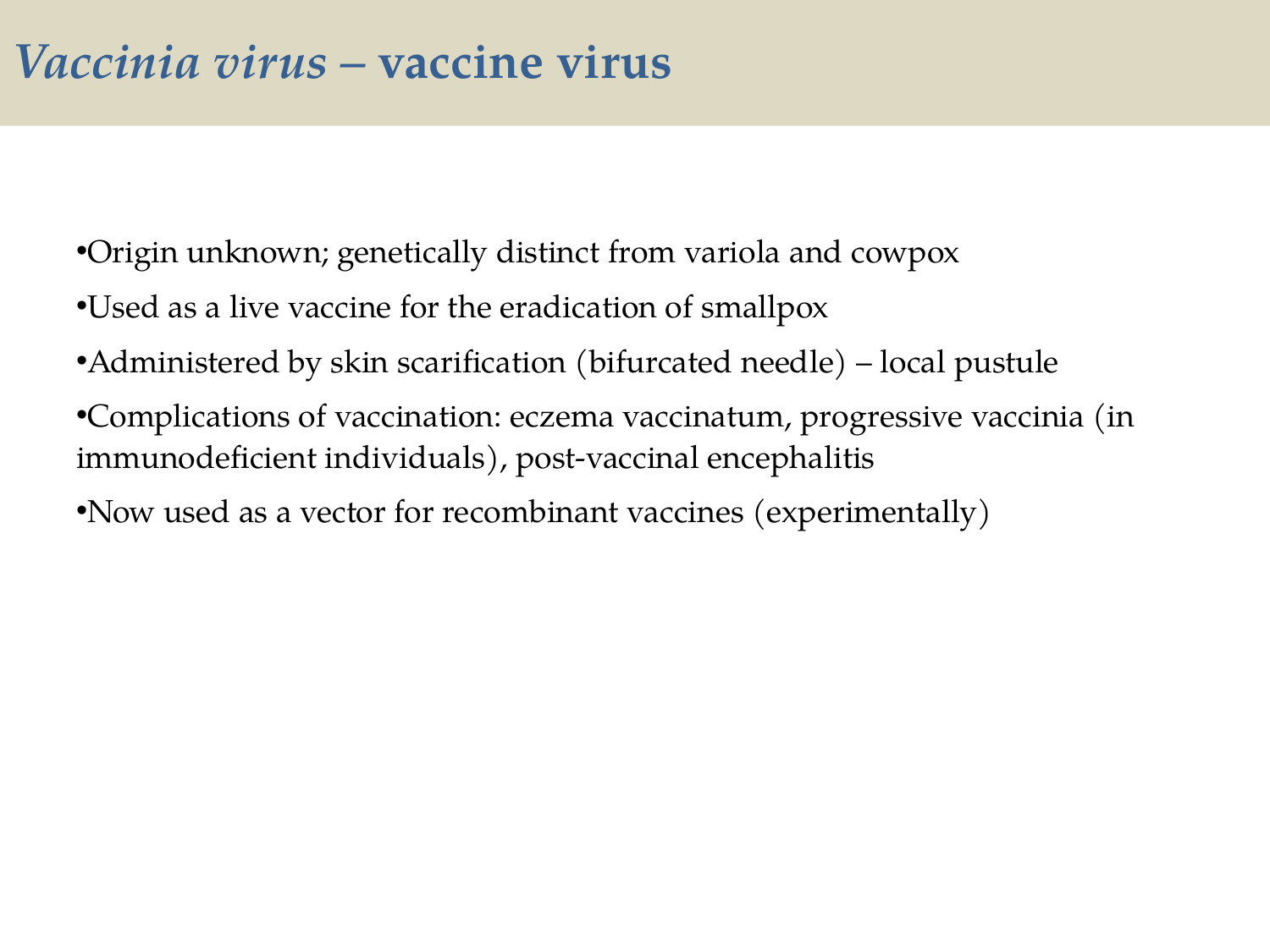

# Vaccinia virus – vaccine virus
Origin unknown; genetically distinct from variola and cowpox
Used as a live vaccine for the eradication of smallpox
Administered by skin scarification (bifurcated needle) – local pustule
Complications of vaccination: eczema vaccinatum, progressive vaccinia (in immunodeficient individuals), post-vaccinal encephalitis
Now used as a vector for recombinant vaccines (experimentally)